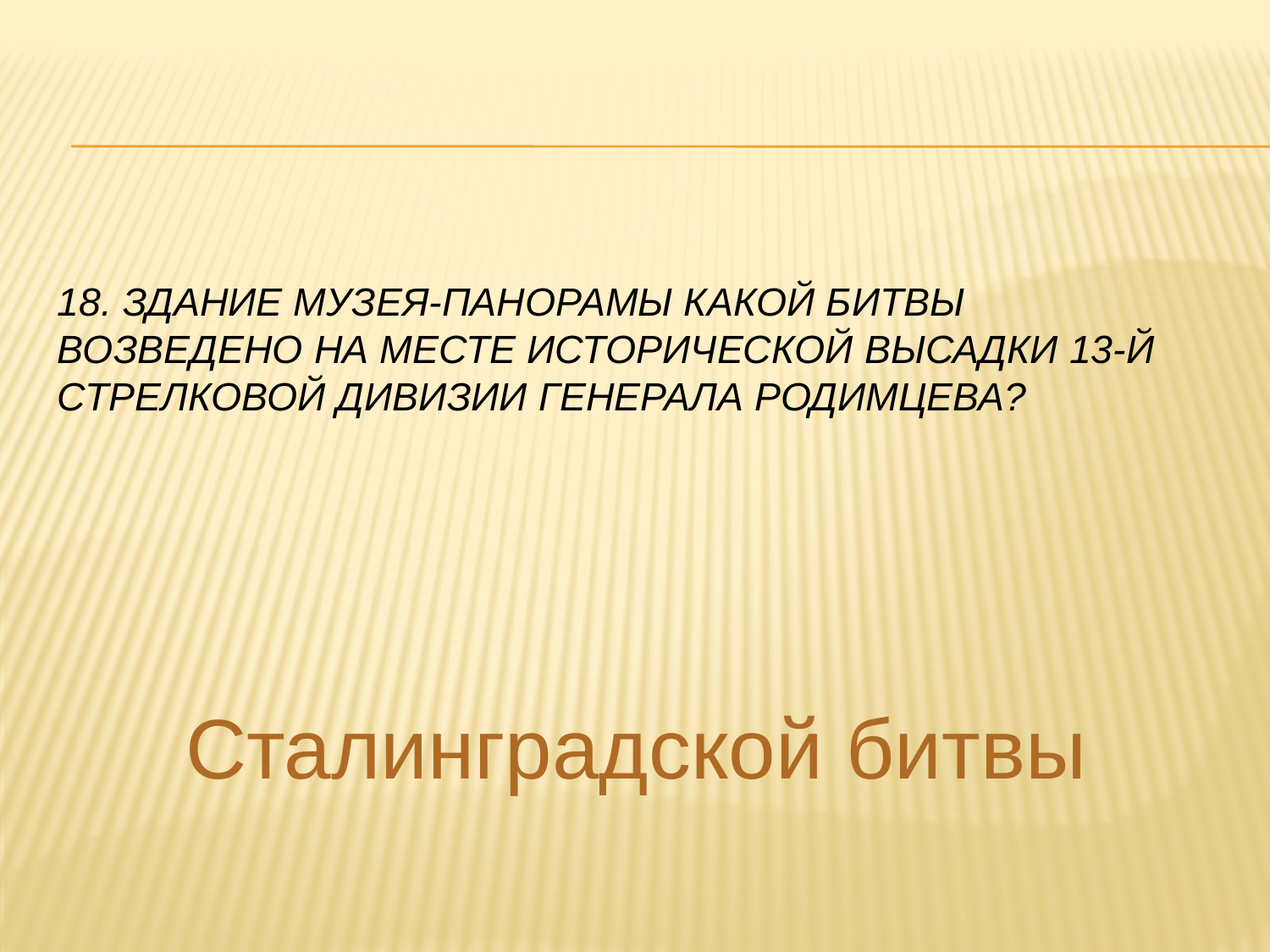

# 18. Здание музея-панорамы какой битвы возведено на месте исторической высадки 13-й стрелковой дивизии генерала Родимцева?
Сталинградской битвы